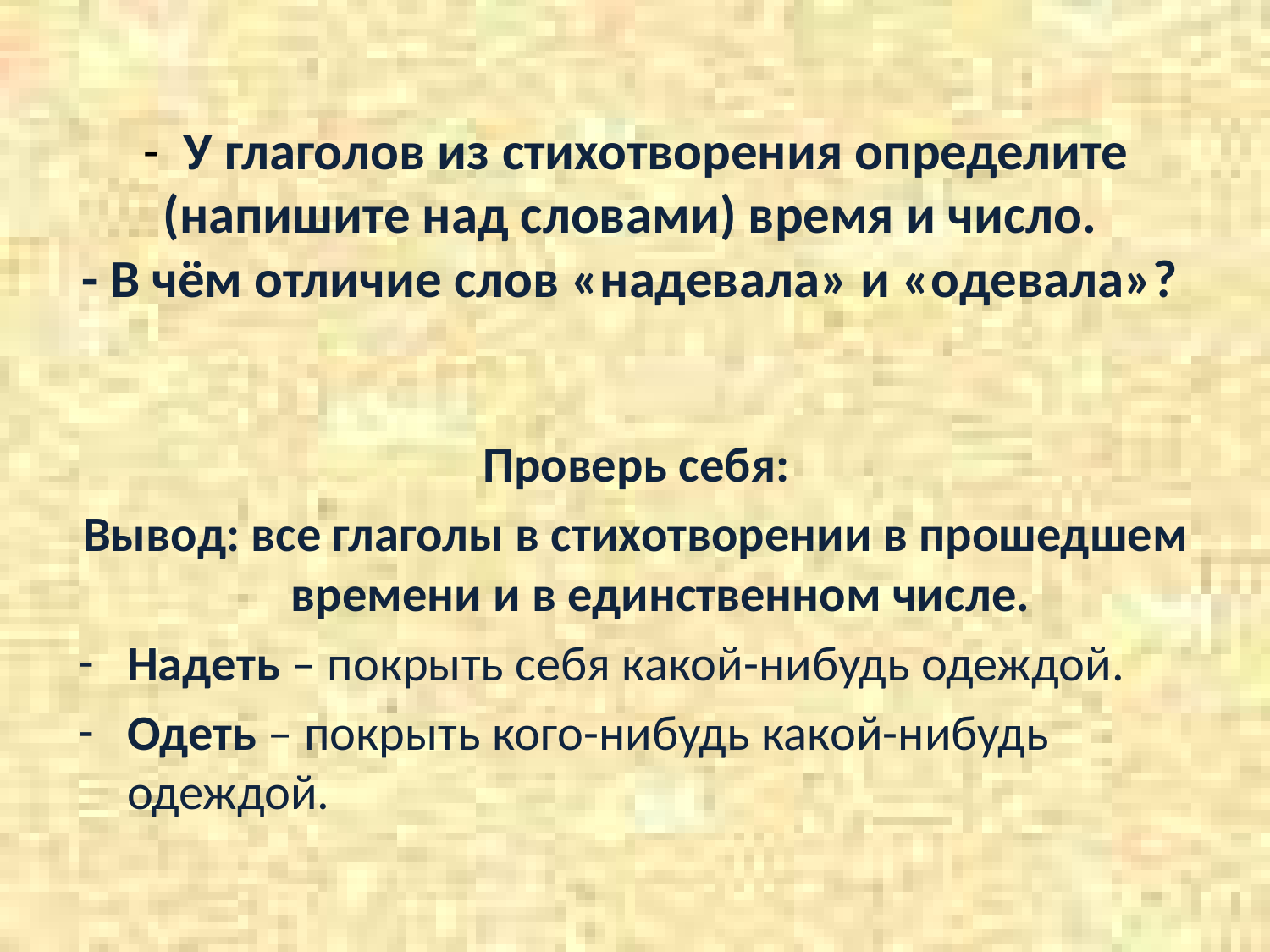

# -  У глаголов из стихотворения определите (напишите над словами) время и число. - В чём отличие слов «надевала» и «одевала»?
Проверь себя:
Вывод: все глаголы в стихотворении в прошедшем времени и в единственном числе.
Надеть – покрыть себя какой-нибудь одеждой.
Одеть – покрыть кого-нибудь какой-нибудь одеждой.